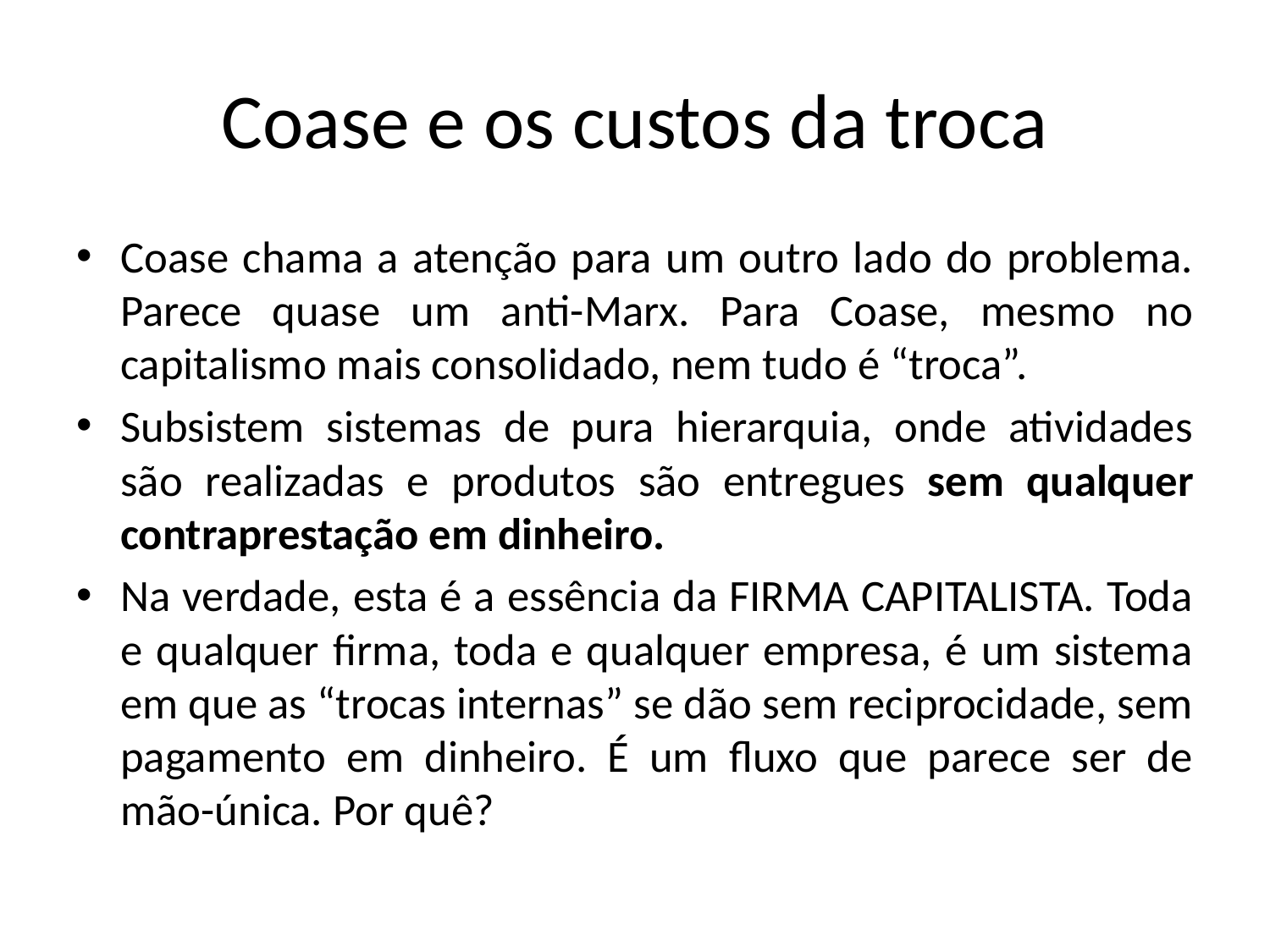

# Coase e os custos da troca
Coase chama a atenção para um outro lado do problema. Parece quase um anti-Marx. Para Coase, mesmo no capitalismo mais consolidado, nem tudo é “troca”.
Subsistem sistemas de pura hierarquia, onde atividades são realizadas e produtos são entregues sem qualquer contraprestação em dinheiro.
Na verdade, esta é a essência da FIRMA CAPITALISTA. Toda e qualquer firma, toda e qualquer empresa, é um sistema em que as “trocas internas” se dão sem reciprocidade, sem pagamento em dinheiro. É um fluxo que parece ser de mão-única. Por quê?